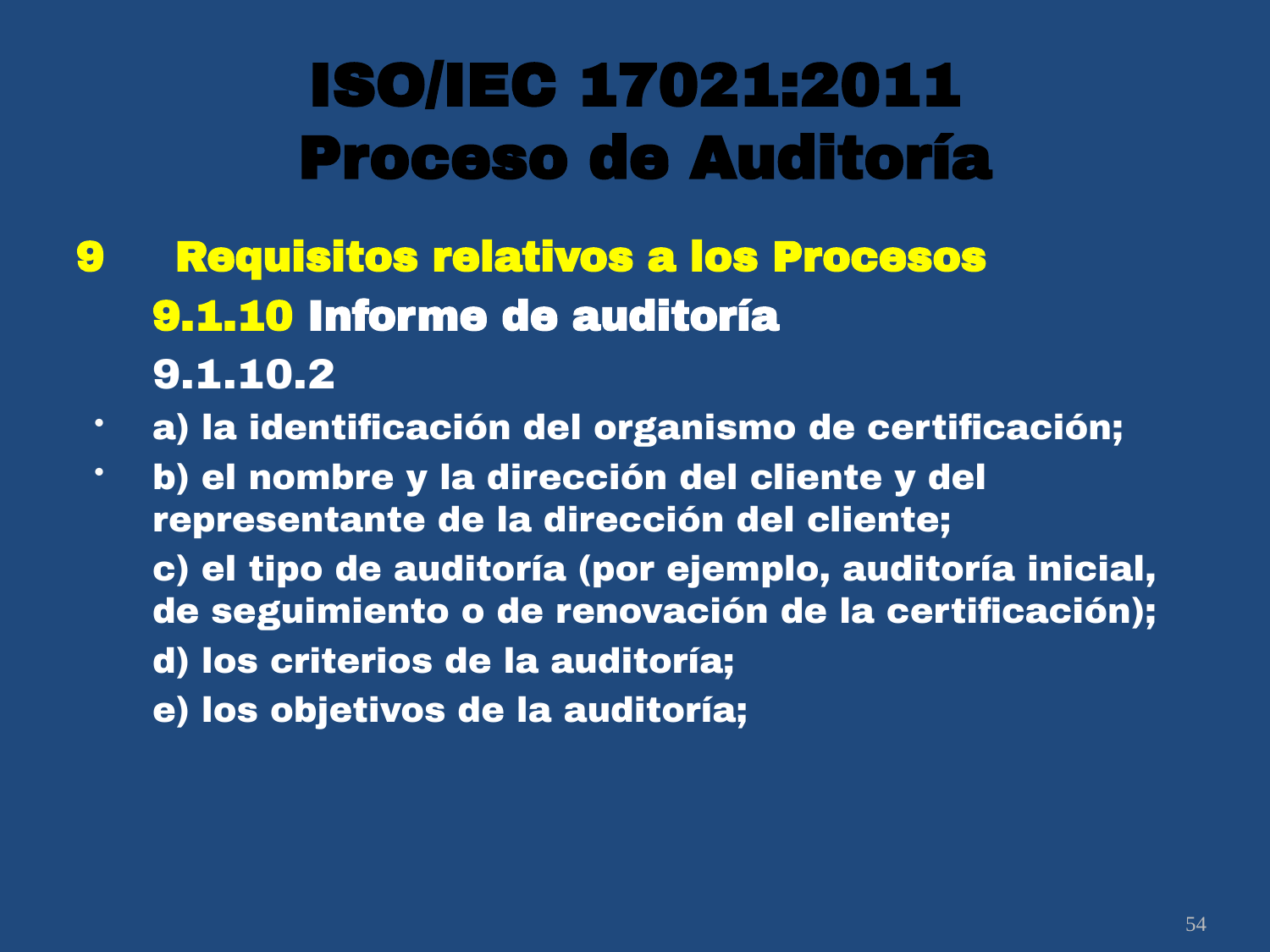

# ISO/IEC 17021:2011 Proceso de Auditoría
9	 Requisitos relativos a los Procesos
	9.1.10 Informe de auditoría
	9.1.10.2
a) la identificación del organismo de certificación;
b) el nombre y la dirección del cliente y del representante de la dirección del cliente;
	c) el tipo de auditoría (por ejemplo, auditoría inicial, de seguimiento o de renovación de la certificación);
	d) los criterios de la auditoría;
	e) los objetivos de la auditoría;

54